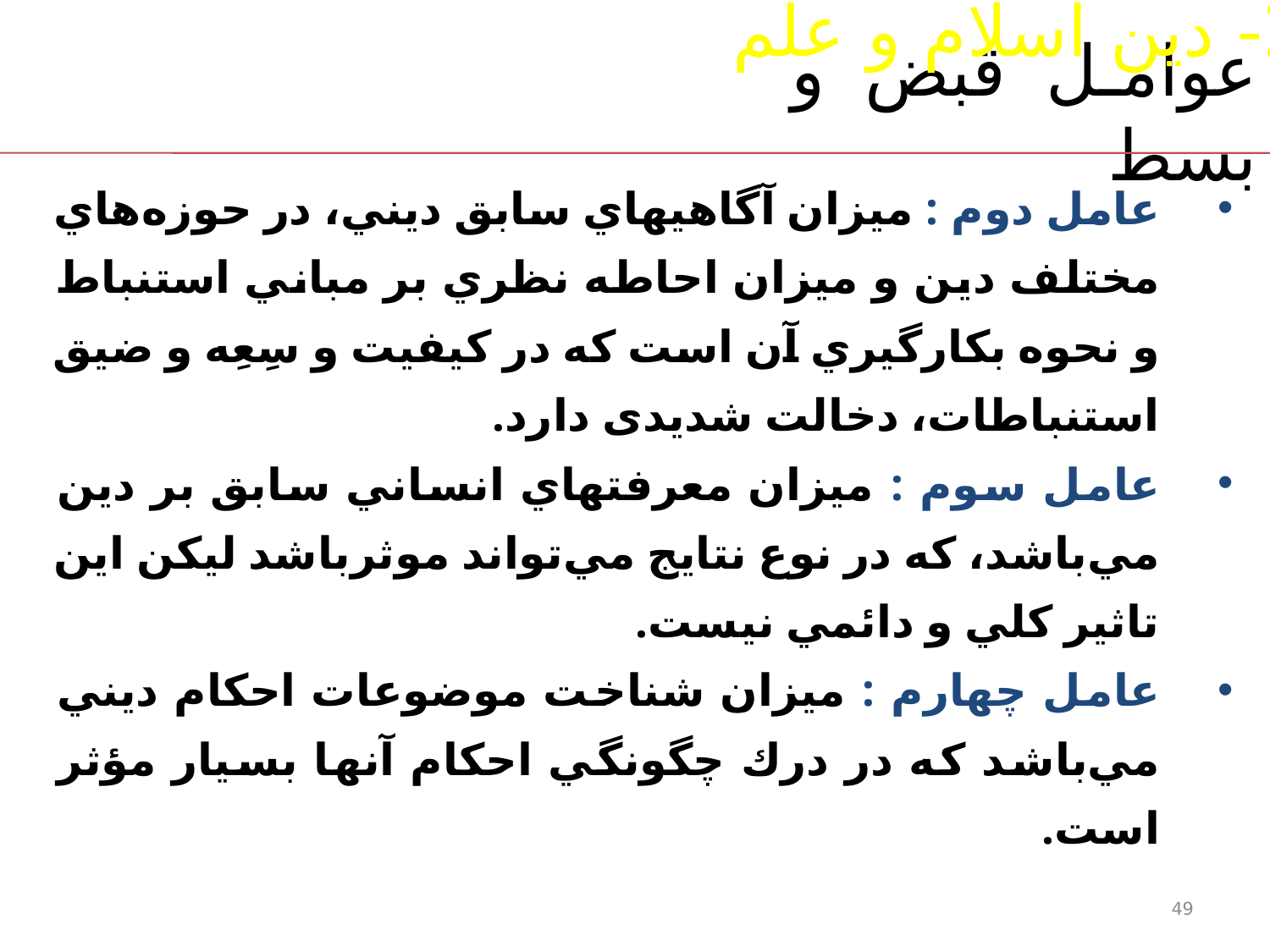

2- دین اسلام و علم
# عوامل قبض و بسط

عامل دوم : ميزان آگاهيهاي سابق ديني، در حوزه‌هاي مختلف دين و ميزان احاطه نظري بر مباني استنباط و نحوه بكارگيري آن است كه در كيفيت و سِعِه و ضيق استنباطات، دخالت شدیدی دارد.
عامل سوم : ميزان معرفتهاي انساني سابق بر دين مي‌باشد، كه در نوع نتايج مي‌تواند موثرباشد ليكن اين تاثير كلي و دائمي نيست.
عامل چهارم : ميزان شناخت موضوعات احكام ديني مي‌باشد كه در درك چگونگي احكام آنها بسيار مؤ‌ثر است.
49